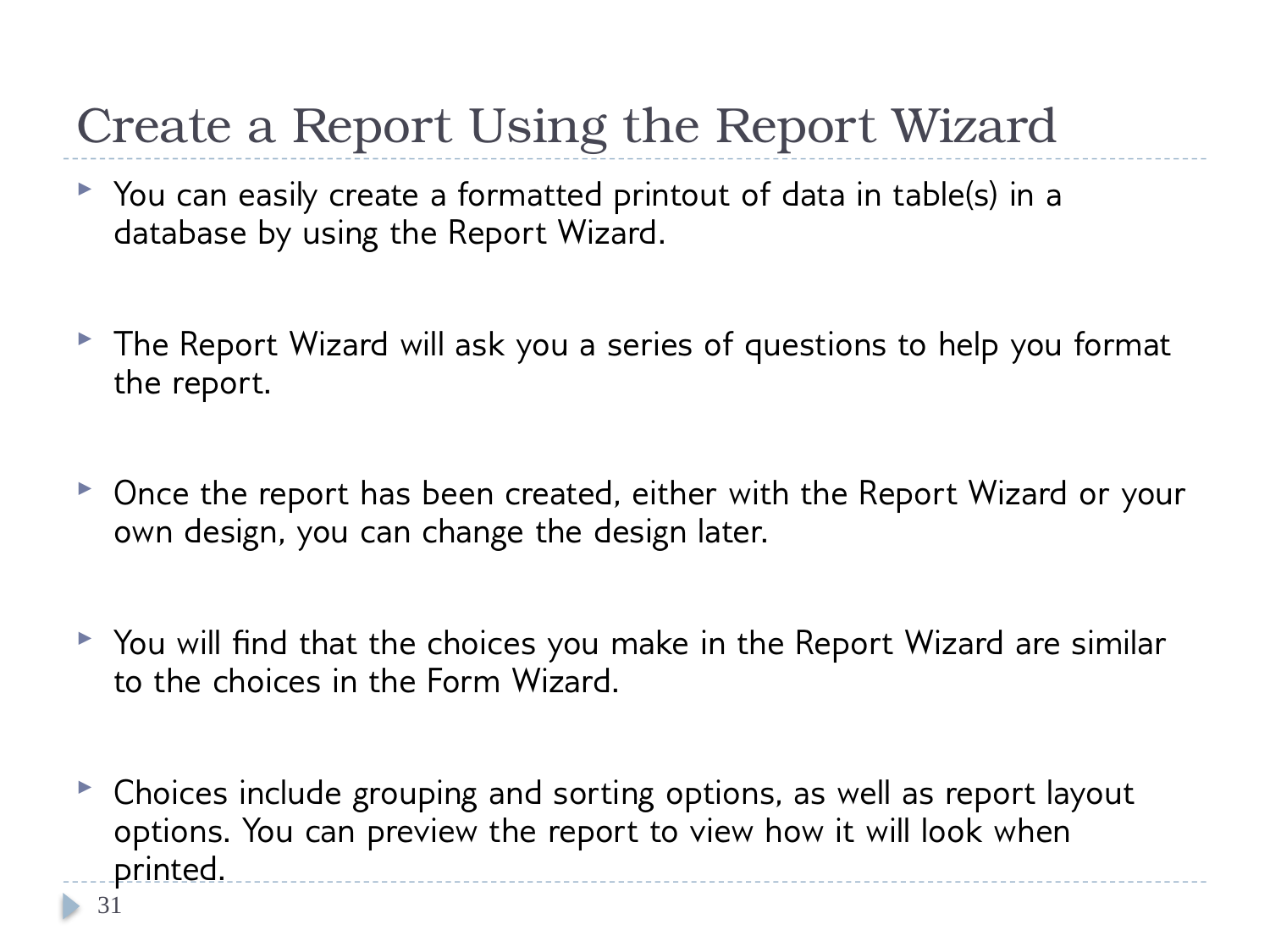

# Create a Report Using the Report Wizard
You can easily create a formatted printout of data in table(s) in a database by using the Report Wizard.

The Report Wizard will ask you a series of questions to help you format the report.

Once the report has been created, either with the Report Wizard or your own design, you can change the design later.

You will find that the choices you make in the Report Wizard are similar to the choices in the Form Wizard.

Choices include grouping and sorting options, as well as report layout options. You can preview the report to view how it will look when printed.
31